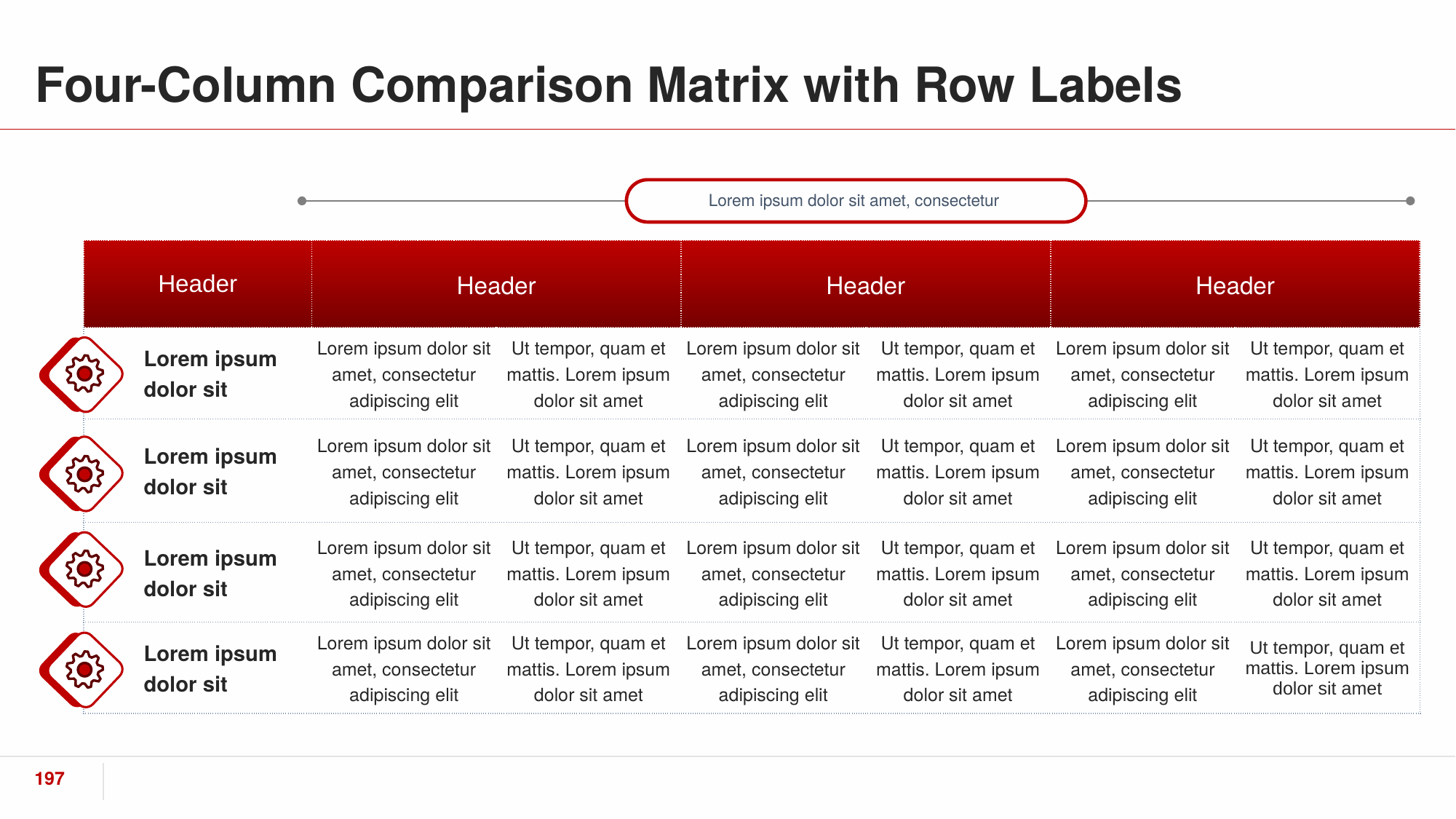

# Four-Column Comparison Matrix with Row Labels
Lorem ipsum dolor sit amet, consectetur
| Header | Header |  | Header |  | Header |  |
| --- | --- | --- | --- | --- | --- | --- |
| Lorem ipsum dolor sit | Lorem ipsum dolor sit amet, consectetur adipiscing elit | Ut tempor, quam et mattis. Lorem ipsum dolor sit amet | Lorem ipsum dolor sit amet, consectetur adipiscing elit | Ut tempor, quam et mattis. Lorem ipsum dolor sit amet | Lorem ipsum dolor sit amet, consectetur adipiscing elit | Ut tempor, quam et mattis. Lorem ipsum dolor sit amet |
| Lorem ipsum dolor sit | Lorem ipsum dolor sit amet, consectetur adipiscing elit | Ut tempor, quam et mattis. Lorem ipsum dolor sit amet | Lorem ipsum dolor sit amet, consectetur adipiscing elit | Ut tempor, quam et mattis. Lorem ipsum dolor sit amet | Lorem ipsum dolor sit amet, consectetur adipiscing elit | Ut tempor, quam et mattis. Lorem ipsum dolor sit amet |
| Lorem ipsum dolor sit | Lorem ipsum dolor sit amet, consectetur adipiscing elit | Ut tempor, quam et mattis. Lorem ipsum dolor sit amet | Lorem ipsum dolor sit amet, consectetur adipiscing elit | Ut tempor, quam et mattis. Lorem ipsum dolor sit amet | Lorem ipsum dolor sit amet, consectetur adipiscing elit | Ut tempor, quam et mattis. Lorem ipsum dolor sit amet |
| Lorem ipsum dolor sit | Lorem ipsum dolor sit amet, consectetur adipiscing elit | Ut tempor, quam et mattis. Lorem ipsum dolor sit amet | Lorem ipsum dolor sit amet, consectetur adipiscing elit | Ut tempor, quam et mattis. Lorem ipsum dolor sit amet | Lorem ipsum dolor sit amet, consectetur adipiscing elit | Ut tempor, quam et mattis. Lorem ipsum dolor sit amet |

197